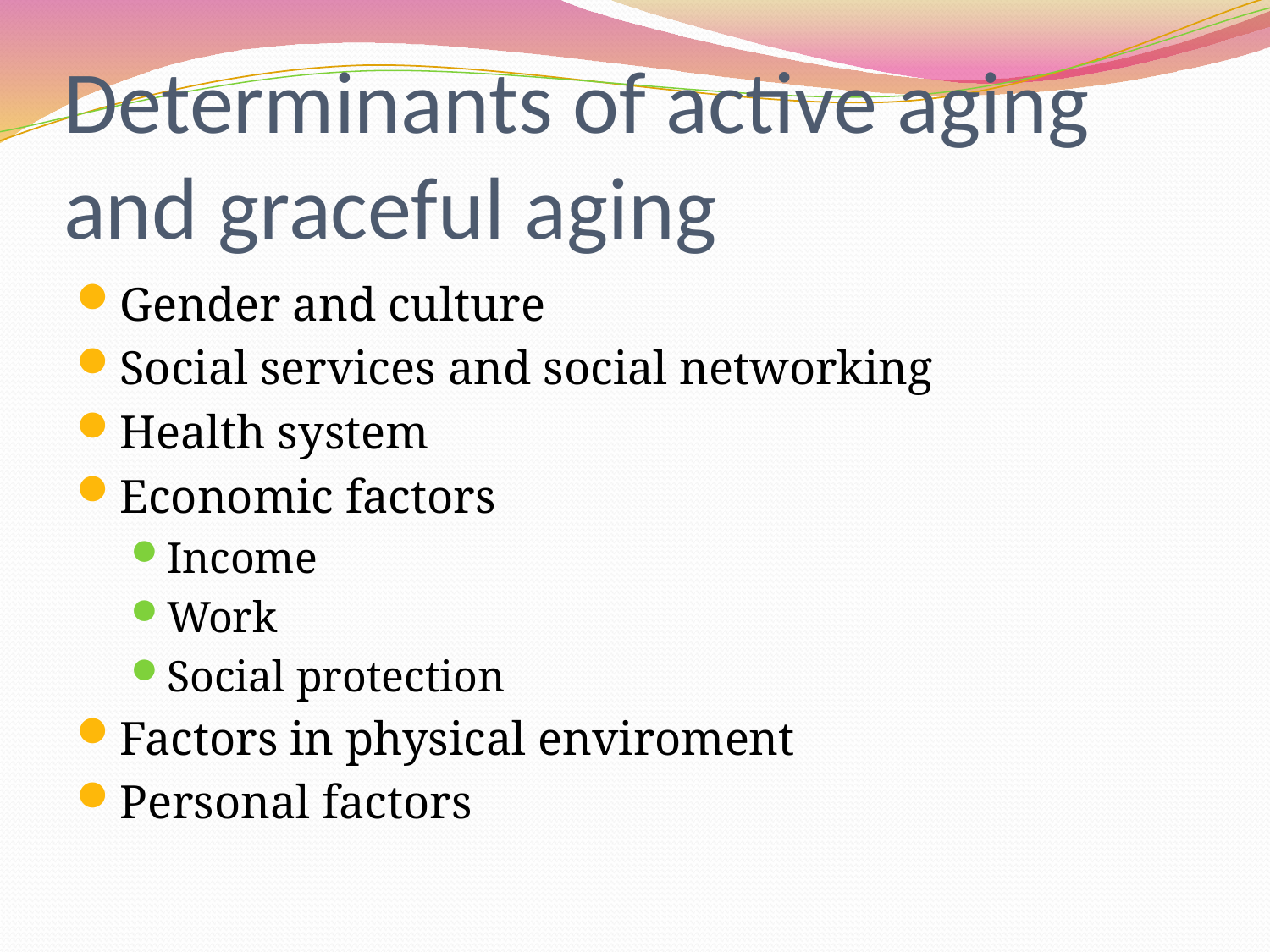

# Determinants of active aging and graceful aging
Gender and culture
Social services and social networking
Health system
Economic factors
Income
Work
Social protection
Factors in physical enviroment
Personal factors